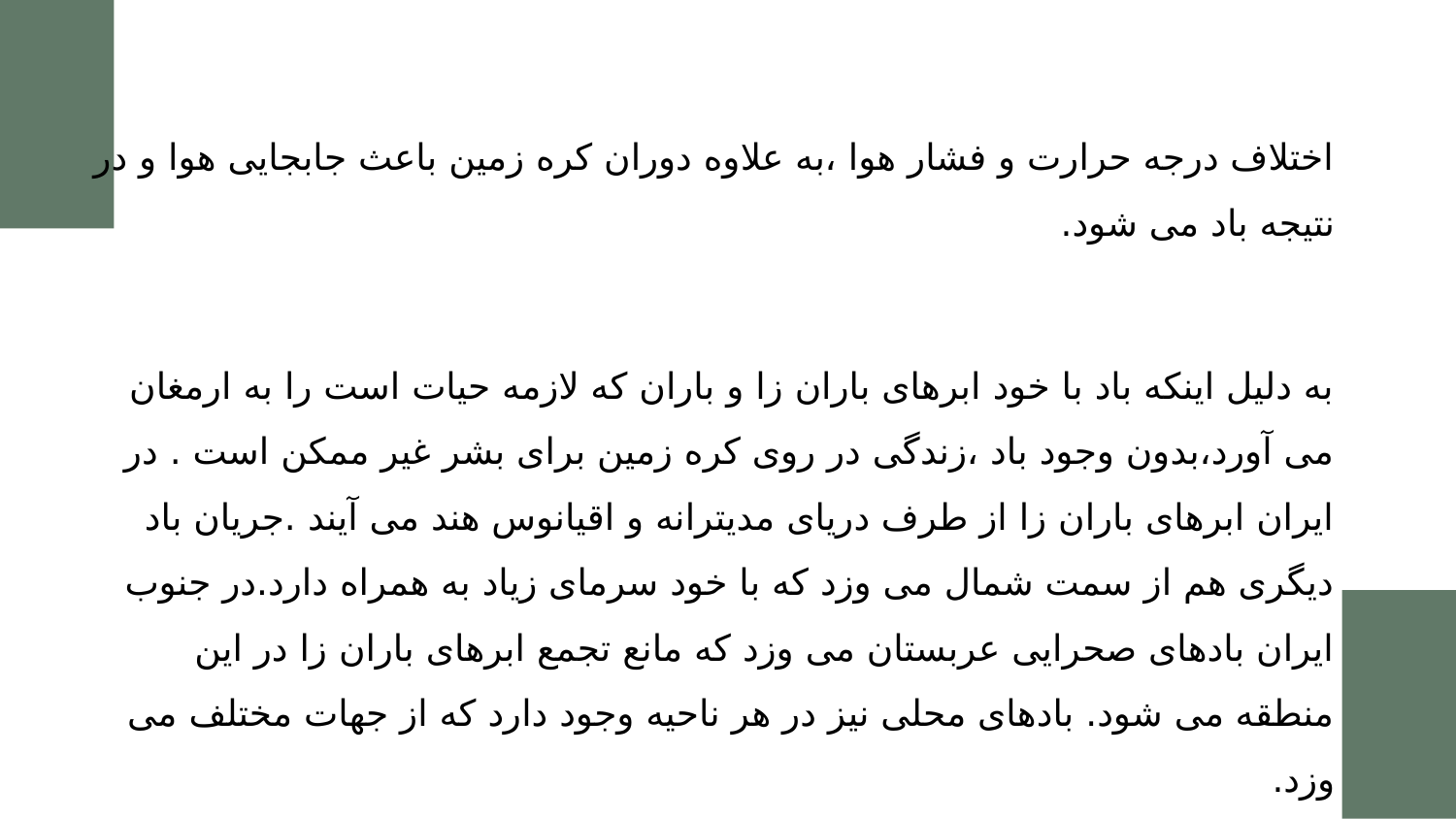

اختلاف درجه حرارت و فشار هوا ،به علاوه دوران کره زمین باعث جابجایی هوا و در نتیجه باد می شود.

به دلیل اینکه باد با خود ابرهای باران زا و باران که لازمه حیات است را به ارمغان می آورد،بدون وجود باد ،زندگی در روی کره زمین برای بشر غیر ممکن است . در ایران ابرهای باران زا از طرف دریای مدیترانه و اقیانوس هند می آیند .جریان باد دیگری هم از سمت شمال می وزد که با خود سرمای زیاد به همراه دارد.در جنوب ایران بادهای صحرایی عربستان می وزد که مانع تجمع ابرهای باران زا در این منطقه می شود. بادهای محلی نیز در هر ناحیه وجود دارد که از جهات مختلف می وزد.

بعضی از این بادها مرطوب و خنک می باشند و بعضی گرم همراه با گردوغبار هستند.